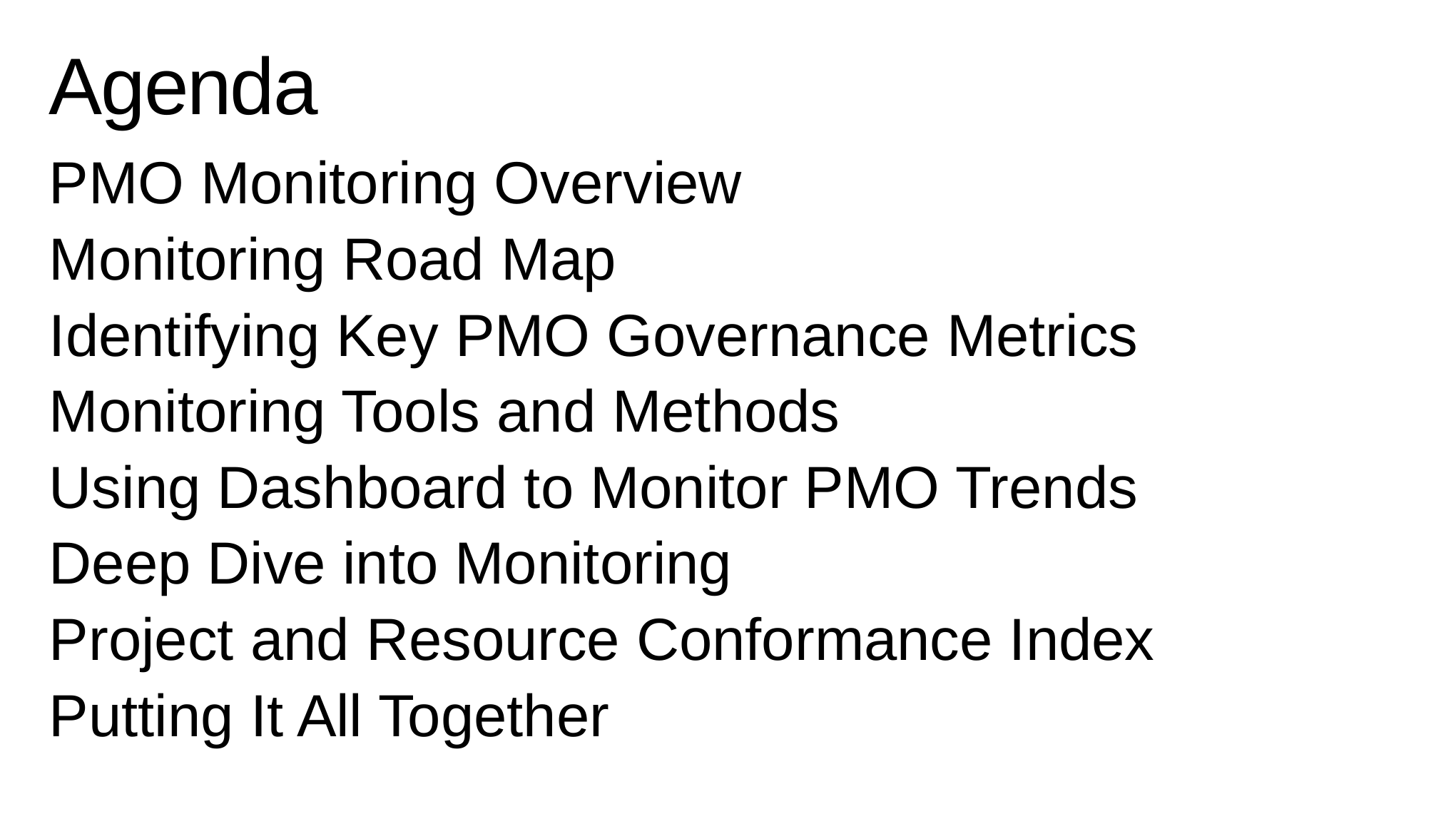

# Agenda
PMO Monitoring Overview
Monitoring Road Map
Identifying Key PMO Governance Metrics
Monitoring Tools and Methods
Using Dashboard to Monitor PMO Trends
Deep Dive into Monitoring
Project and Resource Conformance Index
Putting It All Together